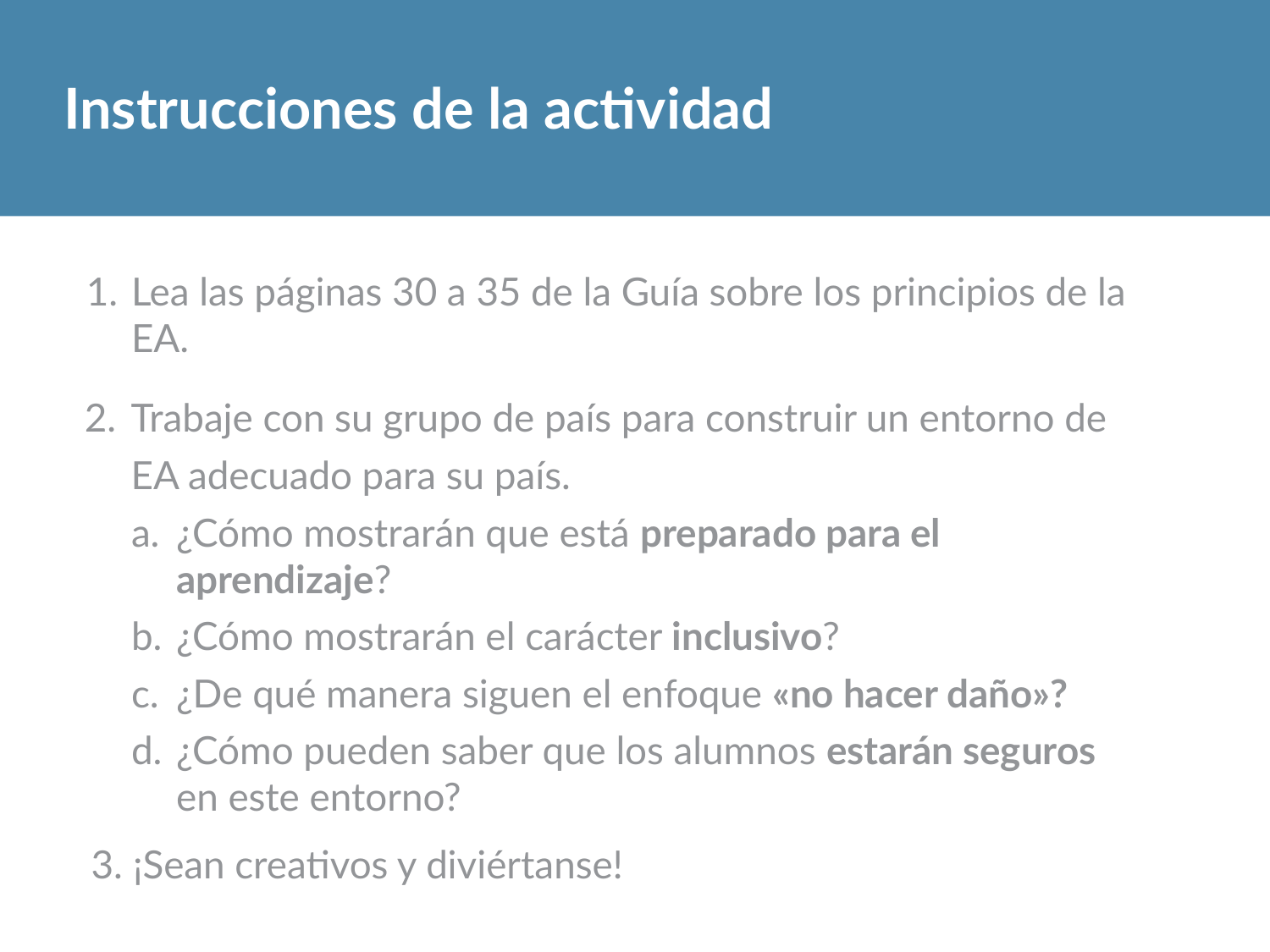

# Instrucciones de la actividad
Lea las páginas 30 a 35 de la Guía sobre los principios de la EA.
Trabaje con su grupo de país para construir un entorno de EA adecuado para su país.
¿Cómo mostrarán que está preparado para el aprendizaje?
¿Cómo mostrarán el carácter inclusivo?
¿De qué manera siguen el enfoque «no hacer daño»?
¿Cómo pueden saber que los alumnos estarán seguros en este entorno?
¡Sean creativos y diviértanse!